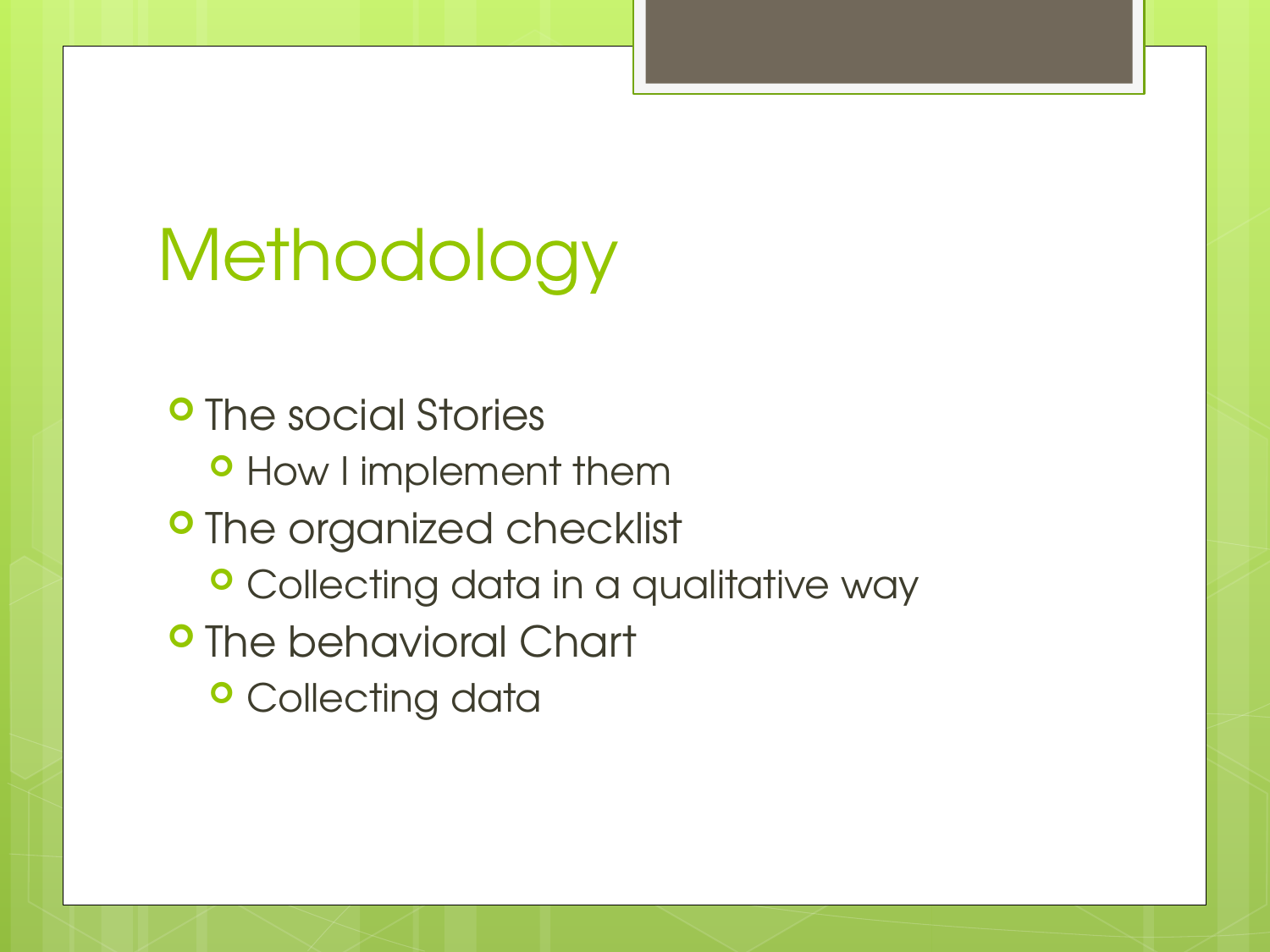

# Methodology

The social Stories
How I implement them
The organized checklist
Collecting data in a qualitative way
The behavioral Chart
Collecting data